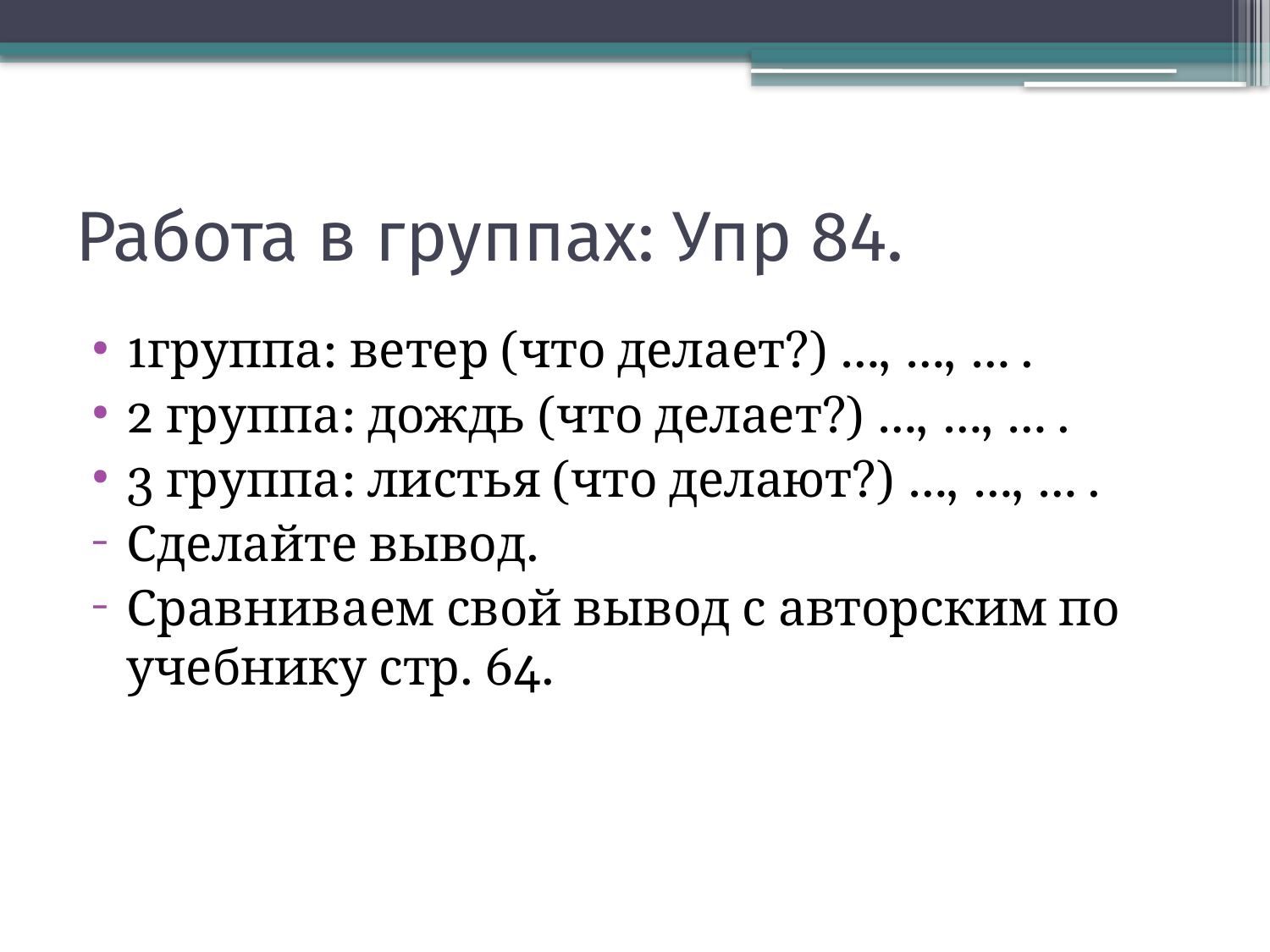

# Работа в группах: Упр 84.
1группа: ветер (что делает?) …, …, … .
2 группа: дождь (что делает?) …, …, … .
3 группа: листья (что делают?) …, …, … .
Сделайте вывод.
Сравниваем свой вывод с авторским по учебнику стр. 64.